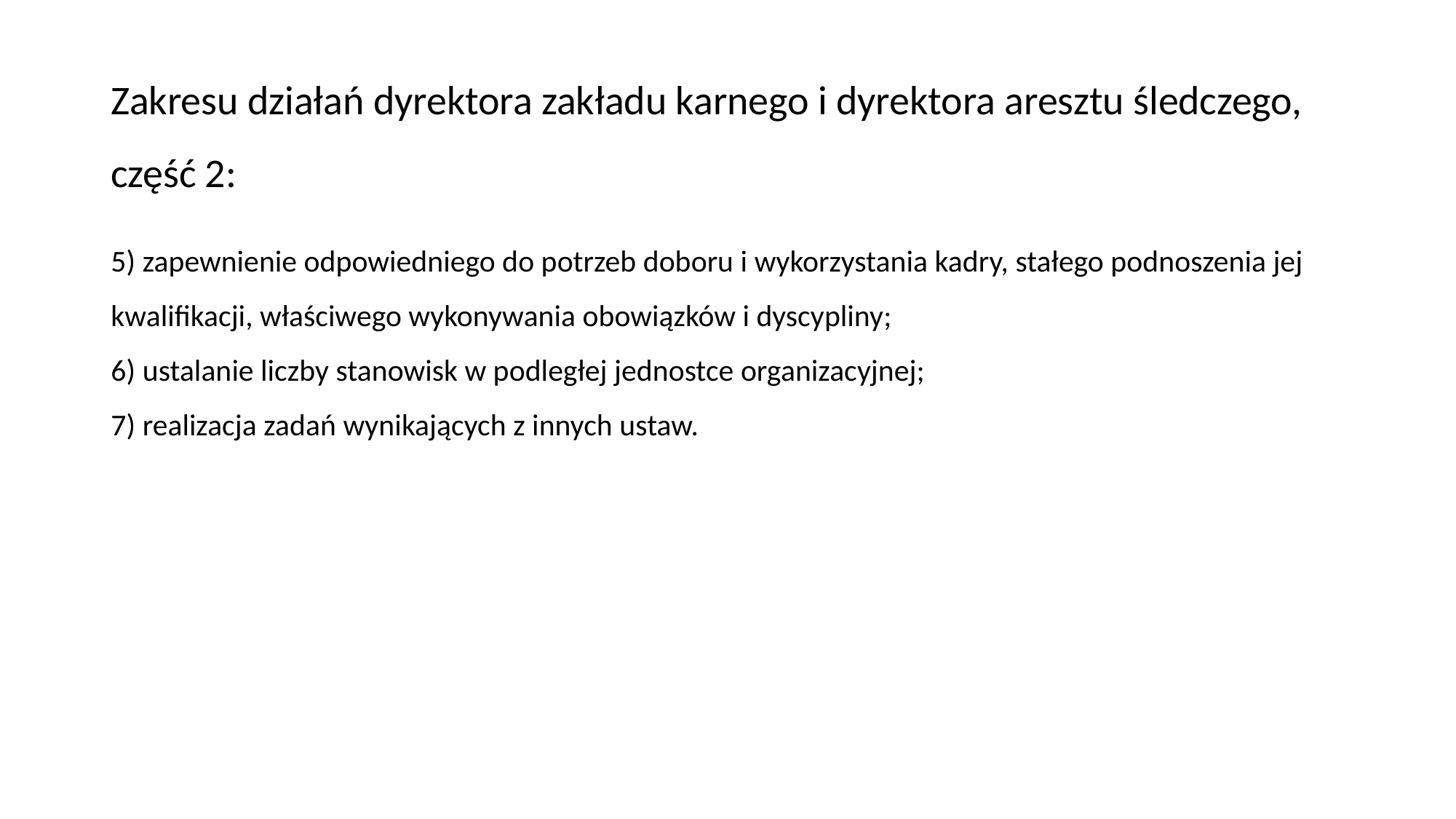

# Zakresu działań dyrektora zakładu karnego i dyrektora aresztu śledczego, część 2:
5) zapewnienie odpowiedniego do potrzeb doboru i wykorzystania kadry, stałego podnoszenia jej kwalifikacji, właściwego wykonywania obowiązków i dyscypliny;
6) ustalanie liczby stanowisk w podległej jednostce organizacyjnej;
7) realizacja zadań wynikających z innych ustaw.